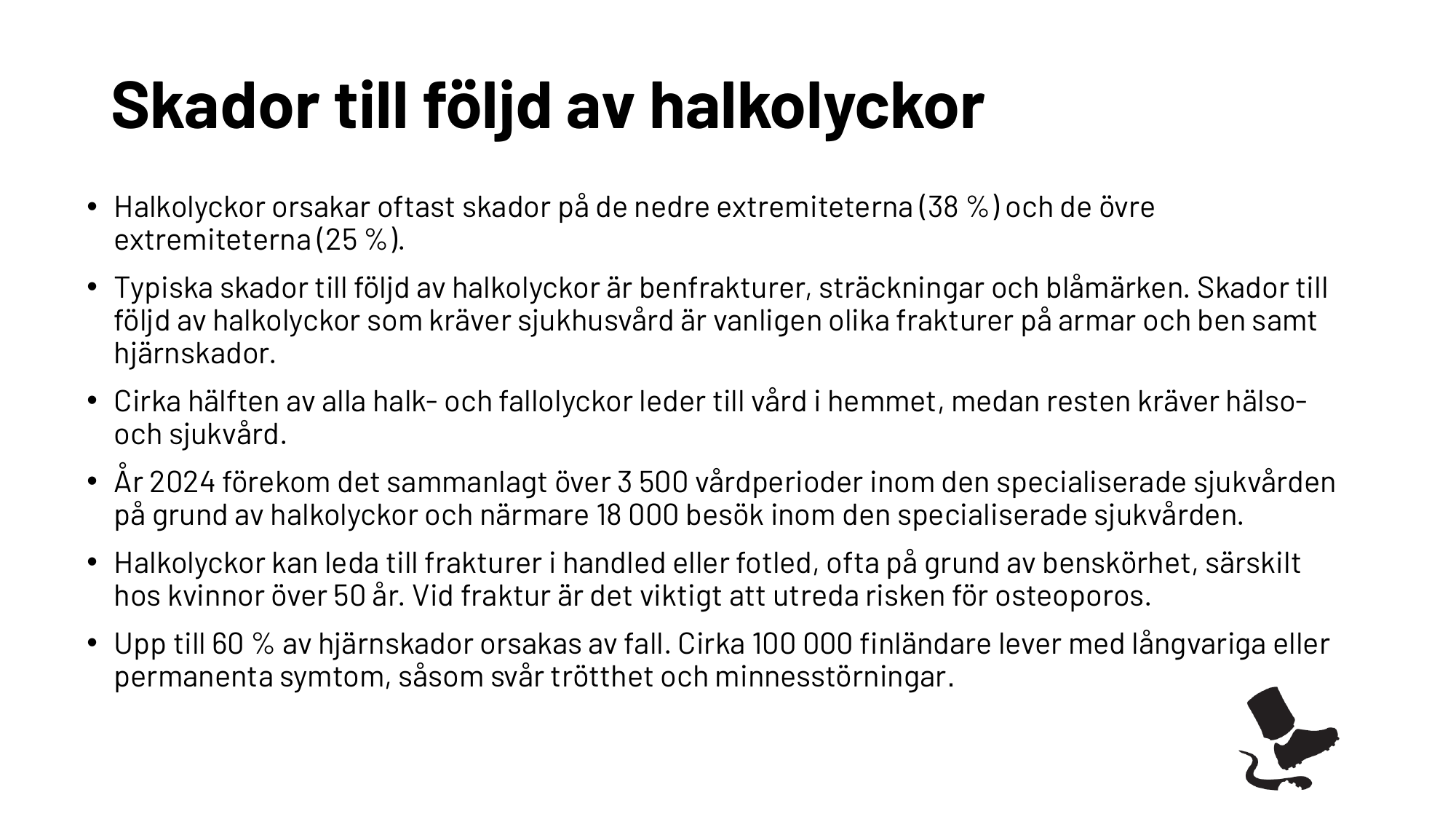

# Skador till följd av halkolyckor
Halkolyckor orsakar oftast skador på de nedre extremiteterna (38 %) och de övre extremiteterna (25 %).
Typiska skador till följd av halkolyckor är benfrakturer, sträckningar och blåmärken. Skador till följd av halkolyckor som kräver sjukhusvård är vanligen olika frakturer på armar och ben samt hjärnskador.
Cirka hälften av alla halk- och fallolyckor leder till vård i hemmet, medan resten kräver hälso- och sjukvård.
År 2024 förekom det sammanlagt över 3 500 vårdperioder inom den specialiserade sjukvården på grund av halkolyckor och närmare 18 000 besök inom den specialiserade sjukvården.
Halkolyckor kan leda till frakturer i handled eller fotled, ofta på grund av benskörhet, särskilt hos kvinnor över 50 år. Vid fraktur är det viktigt att utreda risken för osteoporos.
Upp till 60 % av hjärnskador orsakas av fall. Cirka 100 000 finländare lever med långvariga eller permanenta symtom, såsom svår trötthet och minnesstörningar.